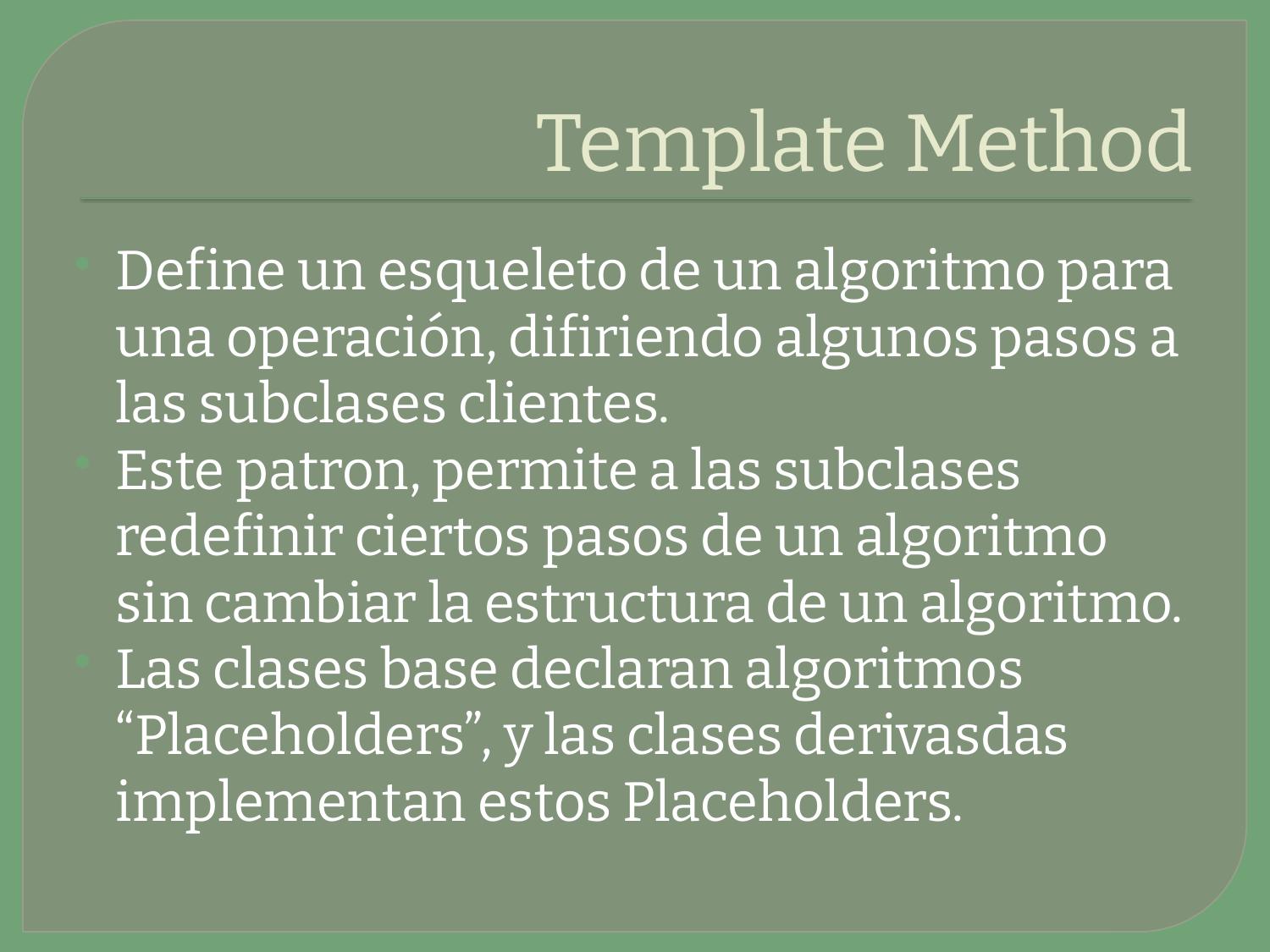

# Template Method
Define un esqueleto de un algoritmo para una operación, difiriendo algunos pasos a las subclases clientes.
Este patron, permite a las subclases redefinir ciertos pasos de un algoritmo sin cambiar la estructura de un algoritmo.
Las clases base declaran algoritmos “Placeholders”, y las clases derivasdas implementan estos Placeholders.